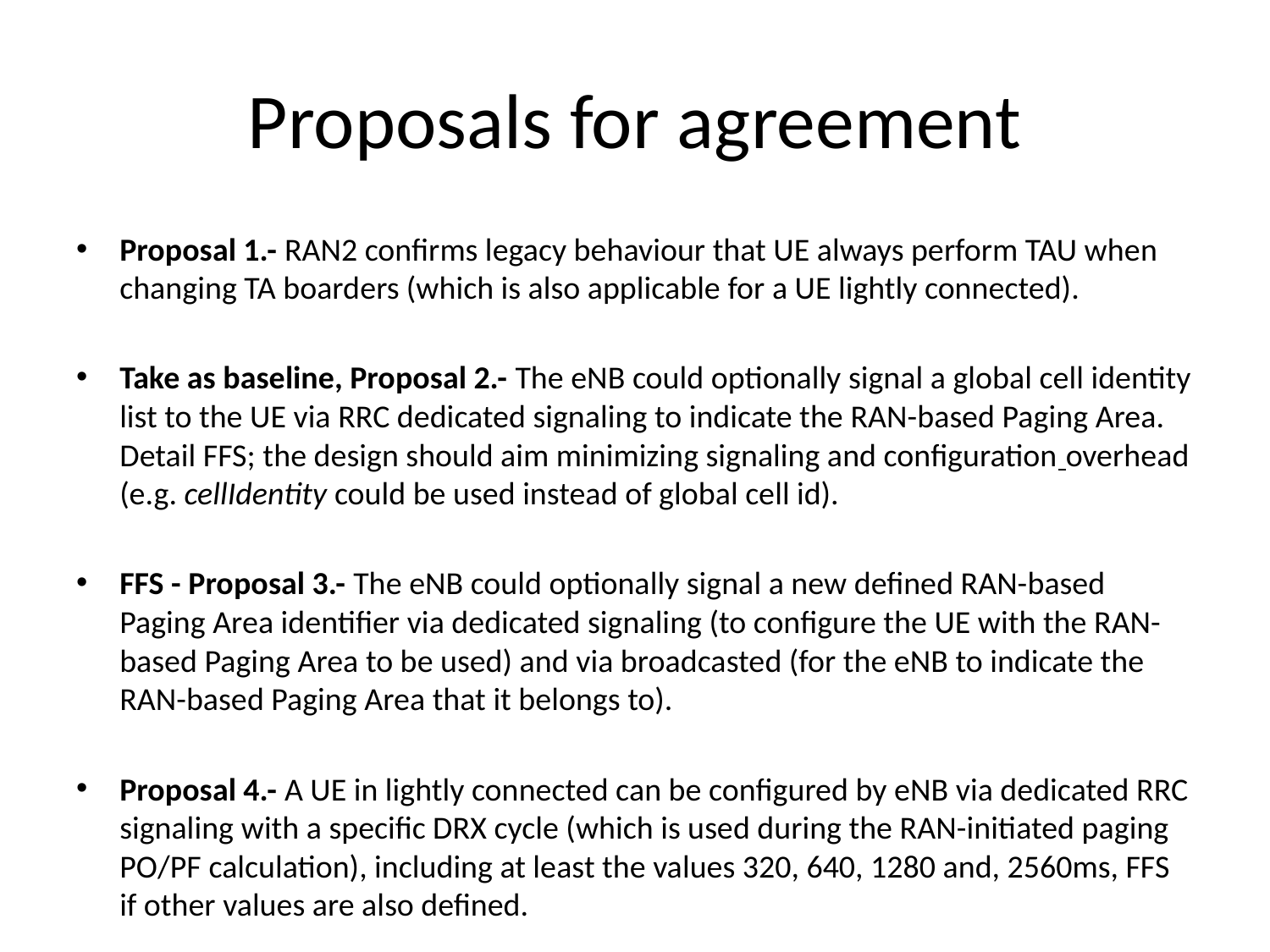

# Proposals for agreement
Proposal 1.- RAN2 confirms legacy behaviour that UE always perform TAU when changing TA boarders (which is also applicable for a UE lightly connected).

Take as baseline, Proposal 2.- The eNB could optionally signal a global cell identity list to the UE via RRC dedicated signaling to indicate the RAN-based Paging Area. Detail FFS; the design should aim minimizing signaling and configuration overhead (e.g. cellIdentity could be used instead of global cell id).

FFS - Proposal 3.- The eNB could optionally signal a new defined RAN-based Paging Area identifier via dedicated signaling (to configure the UE with the RAN-based Paging Area to be used) and via broadcasted (for the eNB to indicate the RAN-based Paging Area that it belongs to).

Proposal 4.- A UE in lightly connected can be configured by eNB via dedicated RRC signaling with a specific DRX cycle (which is used during the RAN-initiated paging PO/PF calculation), including at least the values 320, 640, 1280 and, 2560ms, FFS if other values are also defined.